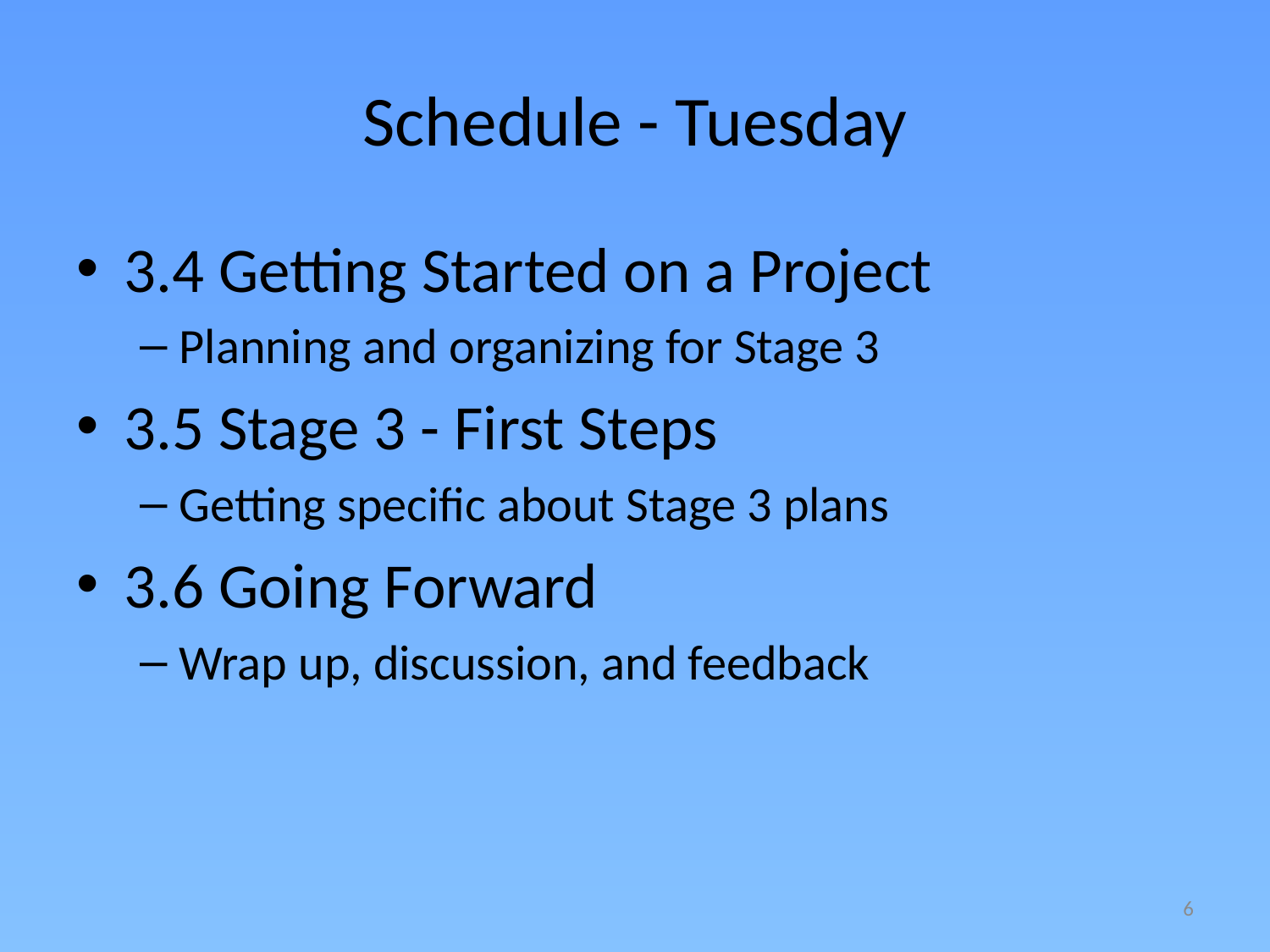

# Schedule - Tuesday
3.4 Getting Started on a Project
Planning and organizing for Stage 3
3.5 Stage 3 - First Steps
Getting specific about Stage 3 plans
3.6 Going Forward
Wrap up, discussion, and feedback
6